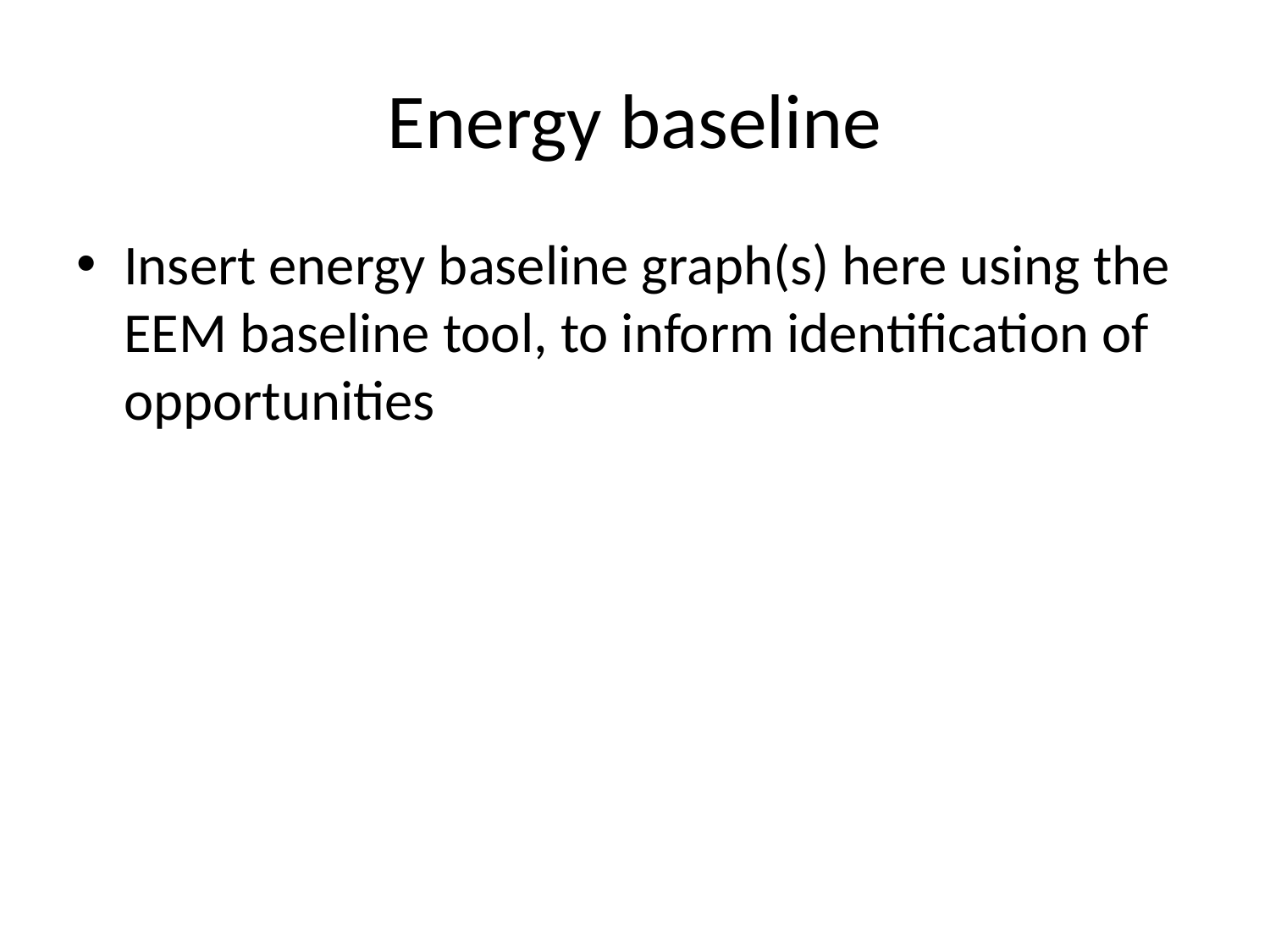

# Energy baseline
Insert energy baseline graph(s) here using the EEM baseline tool, to inform identification of opportunities